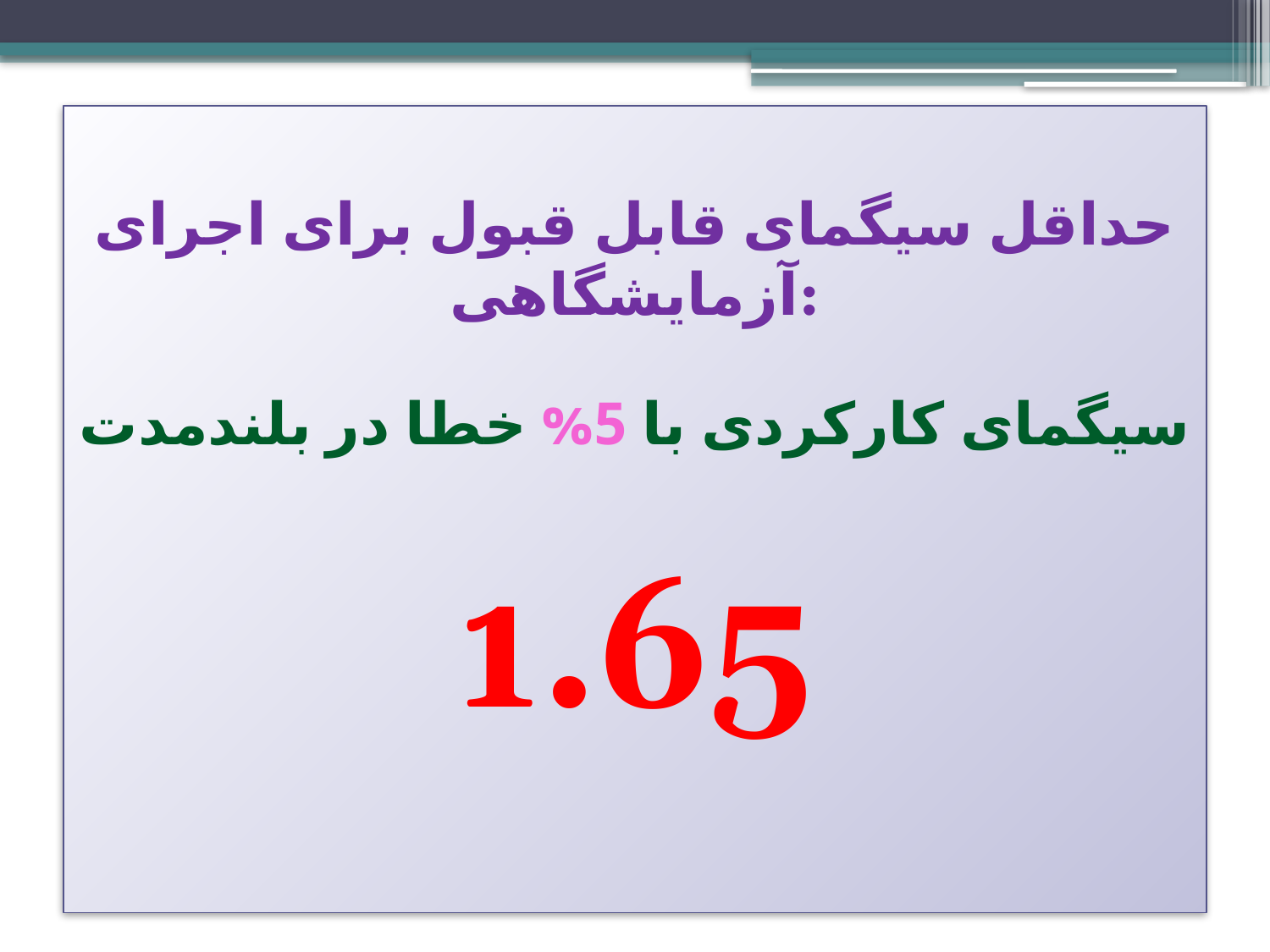

حداقل سیگمای قابل قبول برای اجرای آزمایشگاهی:

سیگمای کارکردی با 5% خطا در بلندمدت

1.65